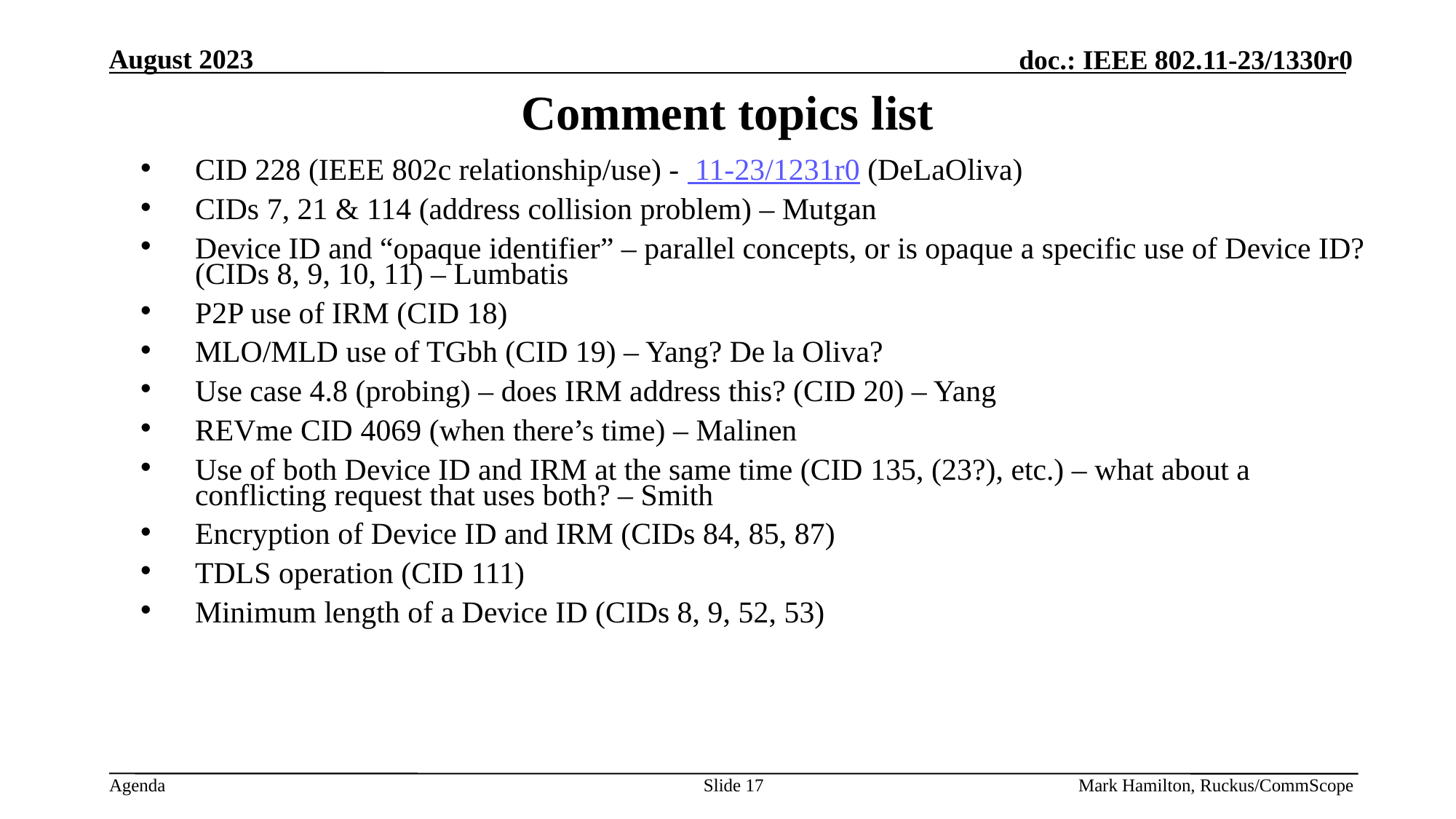

# Comment topics list
CID 228 (IEEE 802c relationship/use) -  11-23/1231r0 (DeLaOliva)
CIDs 7, 21 & 114 (address collision problem) – Mutgan
Device ID and “opaque identifier” – parallel concepts, or is opaque a specific use of Device ID? (CIDs 8, 9, 10, 11) – Lumbatis
P2P use of IRM (CID 18)
MLO/MLD use of TGbh (CID 19) – Yang? De la Oliva?
Use case 4.8 (probing) – does IRM address this? (CID 20) – Yang
REVme CID 4069 (when there’s time) – Malinen
Use of both Device ID and IRM at the same time (CID 135, (23?), etc.) – what about a conflicting request that uses both? – Smith
Encryption of Device ID and IRM (CIDs 84, 85, 87)
TDLS operation (CID 111)
Minimum length of a Device ID (CIDs 8, 9, 52, 53)

Slide 17